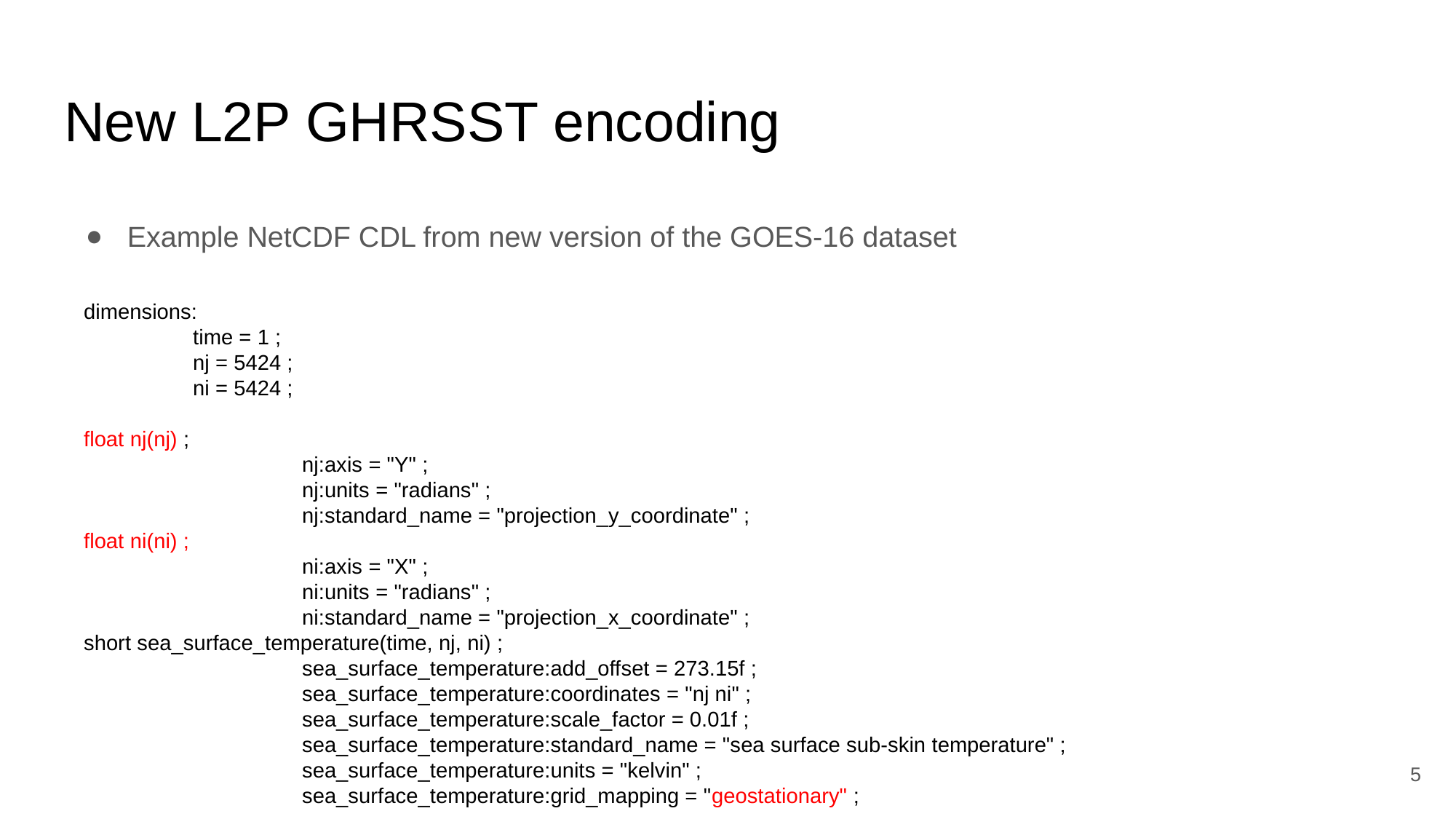

# New L2P GHRSST encoding

Example NetCDF CDL from new version of the GOES-16 dataset

dimensions:
	time = 1 ;
	nj = 5424 ;
	ni = 5424 ;

float nj(nj) ;
		nj:axis = "Y" ;
		nj:units = "radians" ;
		nj:standard_name = "projection_y_coordinate" ;
float ni(ni) ;
		ni:axis = "X" ;
		ni:units = "radians" ;
		ni:standard_name = "projection_x_coordinate" ;
short sea_surface_temperature(time, nj, ni) ;
		sea_surface_temperature:add_offset = 273.15f ;
		sea_surface_temperature:coordinates = "nj ni" ;
		sea_surface_temperature:scale_factor = 0.01f ;
		sea_surface_temperature:standard_name = "sea surface sub-skin temperature" ;
		sea_surface_temperature:units = "kelvin" ;
		sea_surface_temperature:grid_mapping = "geostationary" ;

5